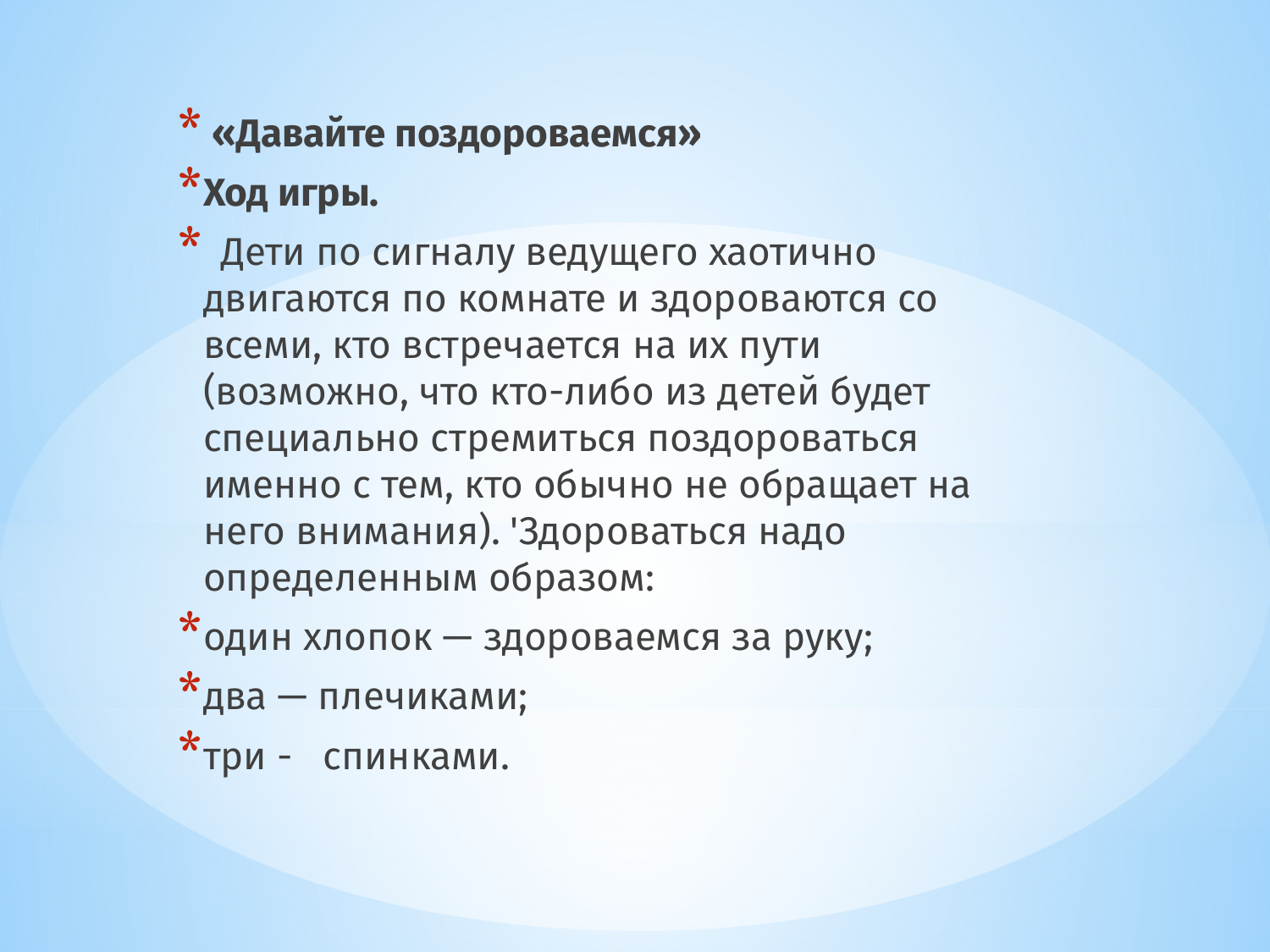

«Давайте поздороваемся»
Ход игры.
  Дети по сигналу ведущего хаотично двигаются по комнате и здороваются со всеми, кто встречается на их пути (возможно, что кто-либо из детей будет специально стремиться поздороваться именно с тем, кто обычно не обращает на него внимания). 'Здороваться надо определенным образом:
один хлопок — здороваемся за руку;
два — плечиками;
три -   спинками.